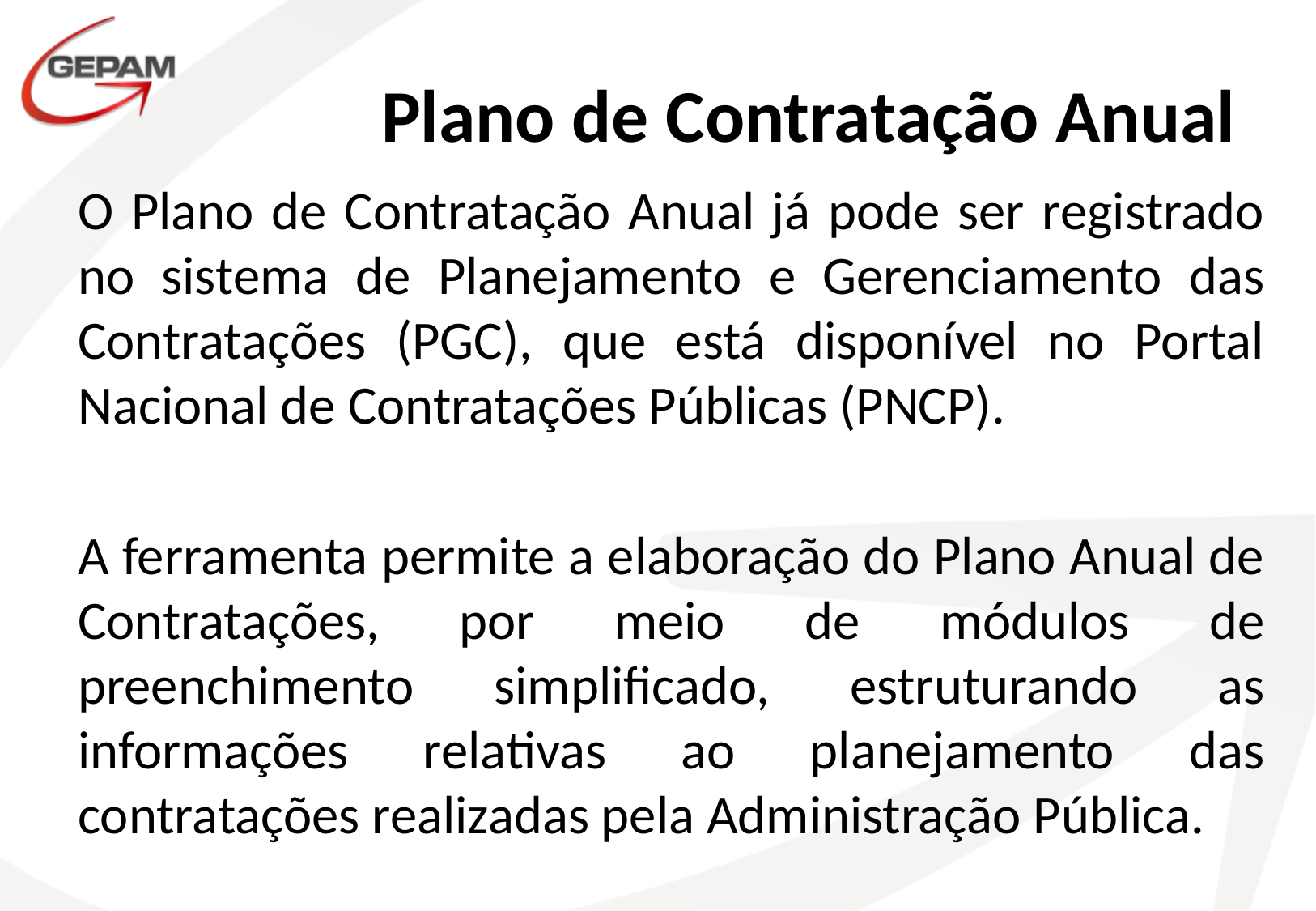

# Plano de Contratação Anual
O Plano de Contratação Anual já pode ser registrado no sistema de Planejamento e Gerenciamento das Contratações (PGC), que está disponível no Portal Nacional de Contratações Públicas (PNCP).

A ferramenta permite a elaboração do Plano Anual de Contratações, por meio de módulos de preenchimento simplificado, estruturando as informações relativas ao planejamento das contratações realizadas pela Administração Pública.